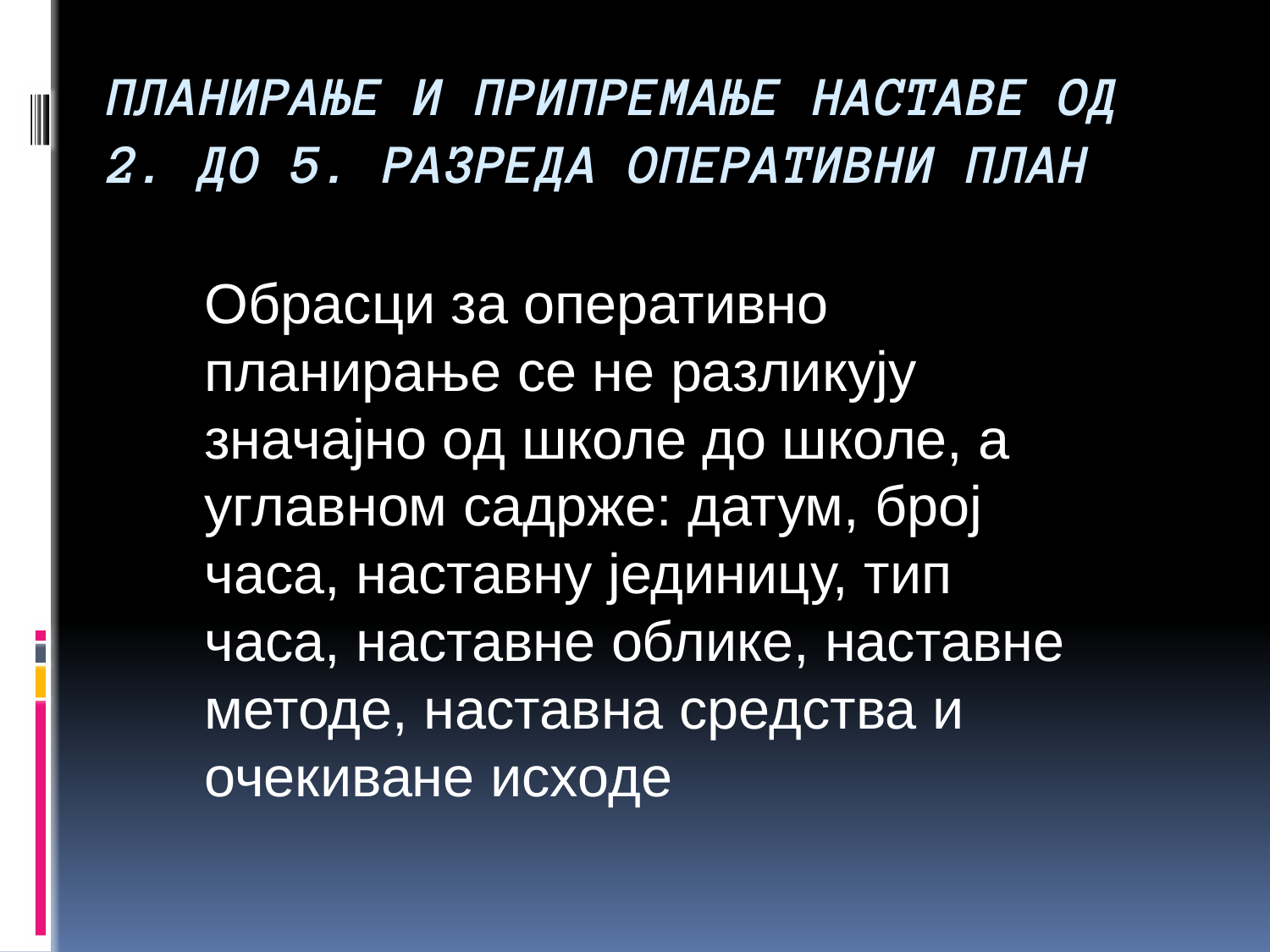

# Планирање и припремање наставе од 2. до 5. разреда оперативни план
Обрасци за оперативно планирање се не разликују значајно од школе до школе, а углавном садрже: датум, број часа, наставну јединицу, тип часа, наставне облике, наставне методе, наставна средства и очекиване исходе